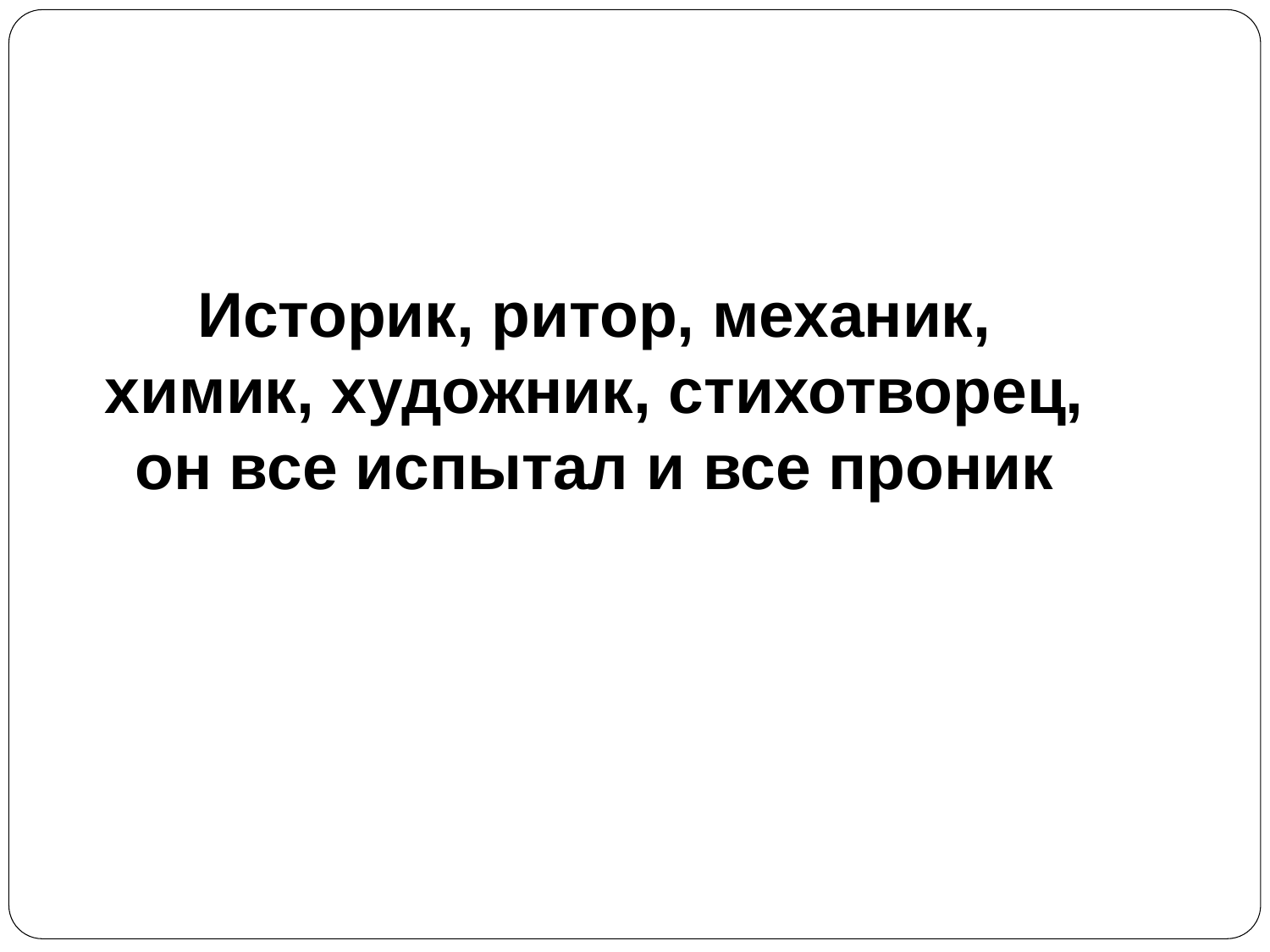

Историк, ритор, механик,
химик, художник, стихотворец,
он все испытал и все проник